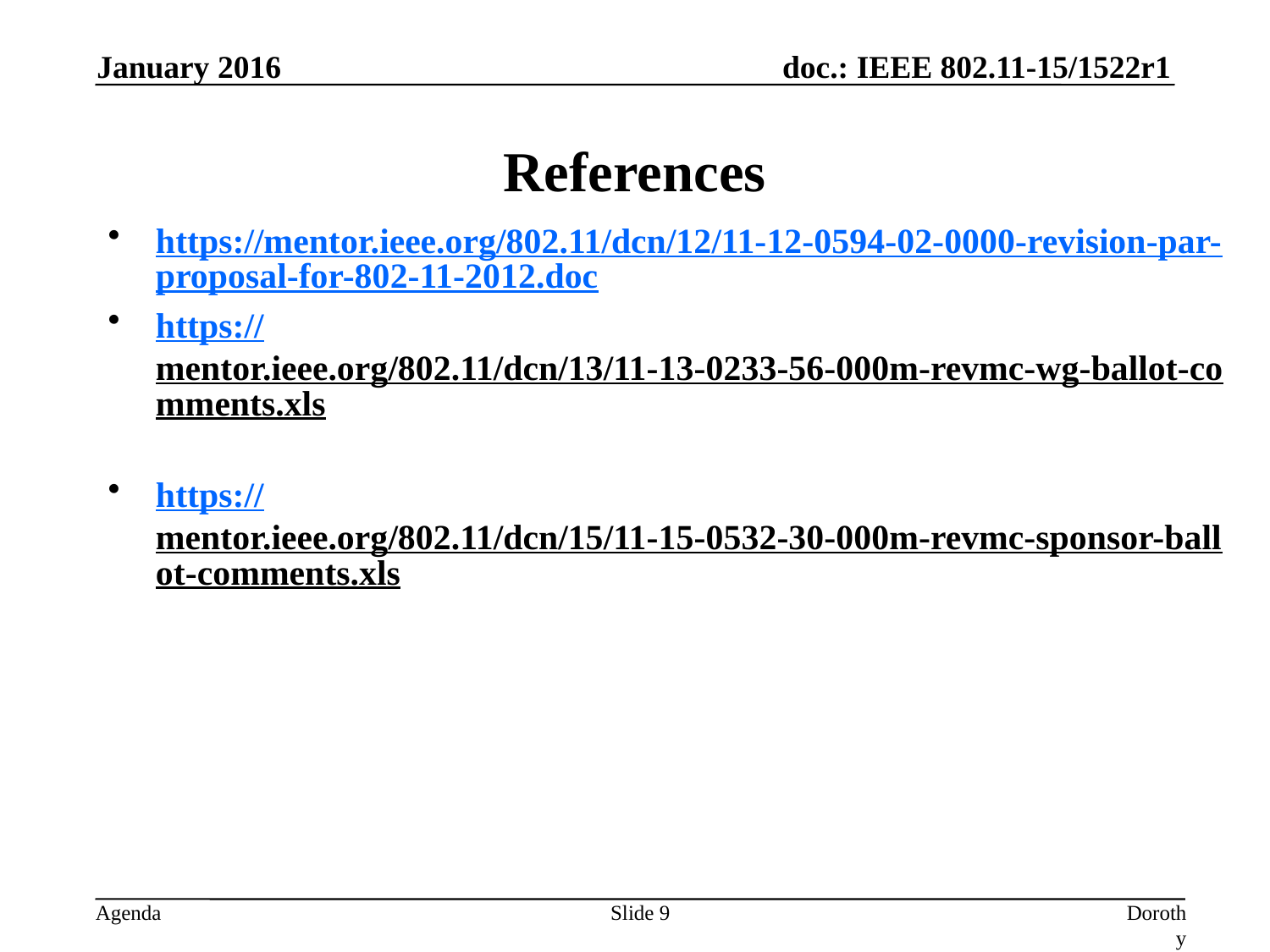

January 2016
# References
https://mentor.ieee.org/802.11/dcn/12/11-12-0594-02-0000-revision-par-proposal-for-802-11-2012.doc
https://mentor.ieee.org/802.11/dcn/13/11-13-0233-56-000m-revmc-wg-ballot-comments.xls
https://mentor.ieee.org/802.11/dcn/15/11-15-0532-30-000m-revmc-sponsor-ballot-comments.xls
Slide 9
Dorothy Stanley, HPE